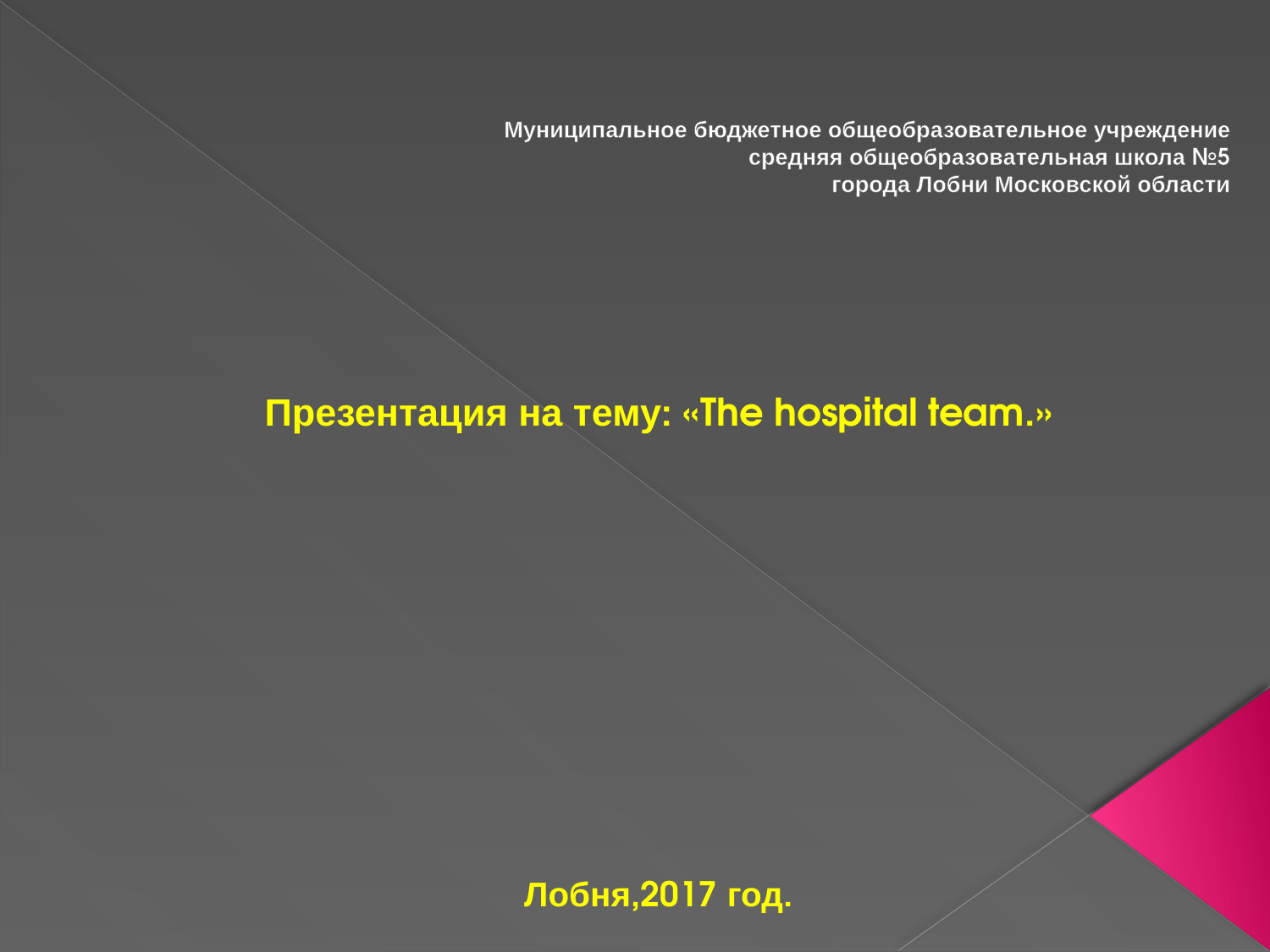

Муниципальное бюджетное общеобразовательное учреждение
средняя общеобразовательная школа №5
города Лобни Московской области

Презентация на тему: «The hospital team.»

Лобня,2017 год.